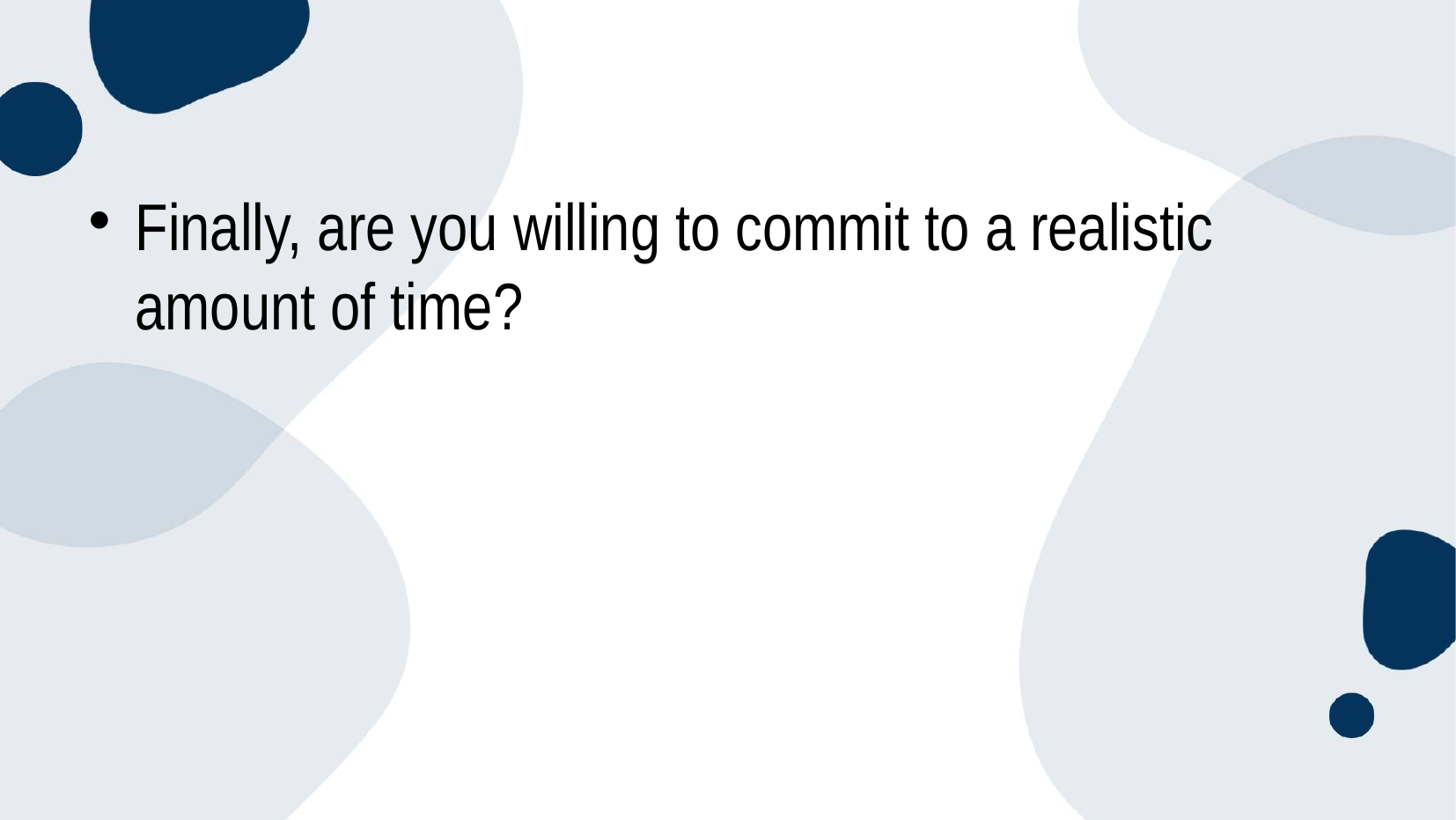

#
Finally, are you willing to commit to a realistic amount of time?